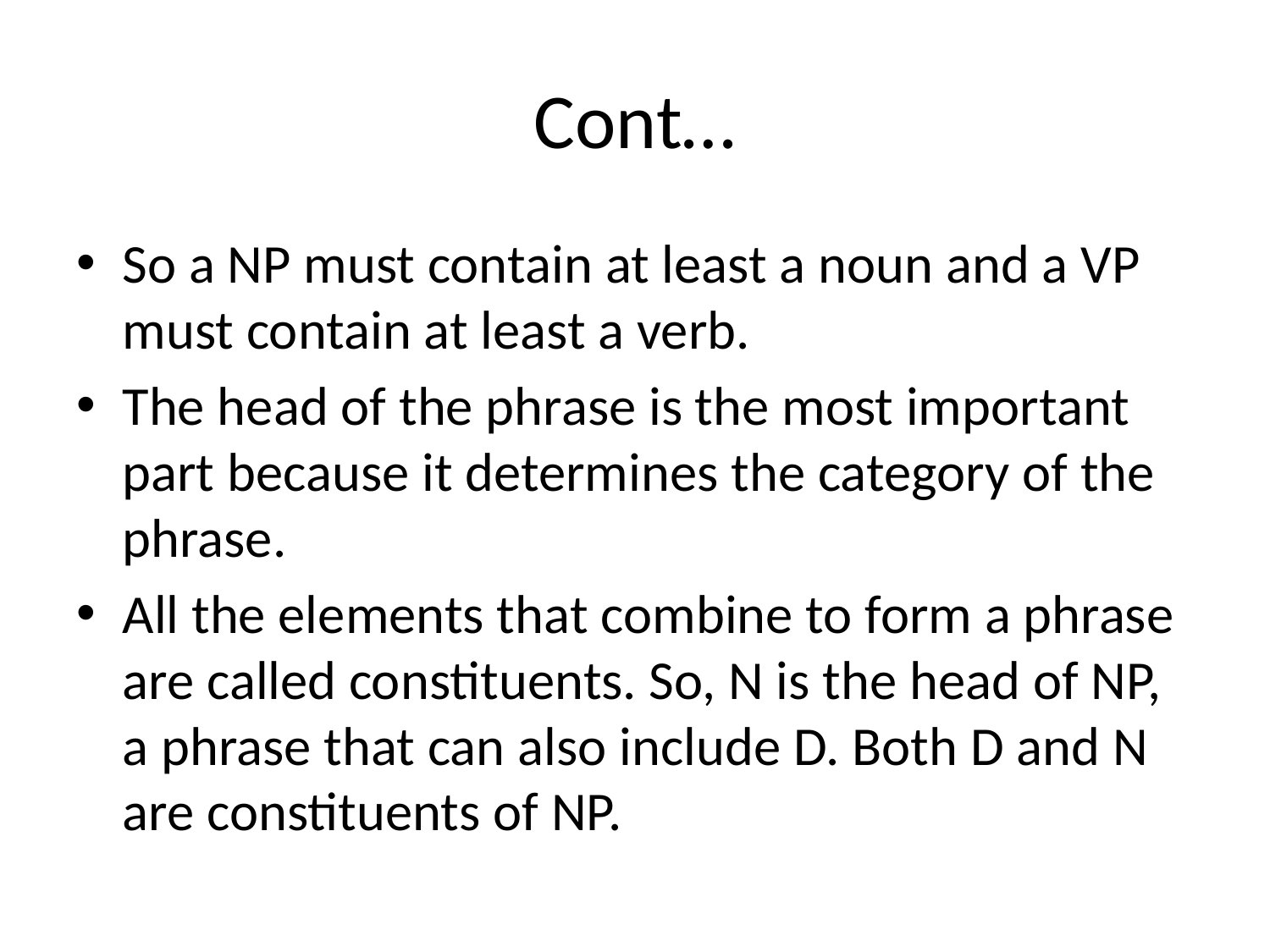

# Cont…
So a NP must contain at least a noun and a VP must contain at least a verb.
The head of the phrase is the most important part because it determines the category of the phrase.
All the elements that combine to form a phrase are called constituents. So, N is the head of NP, a phrase that can also include D. Both D and N are constituents of NP.